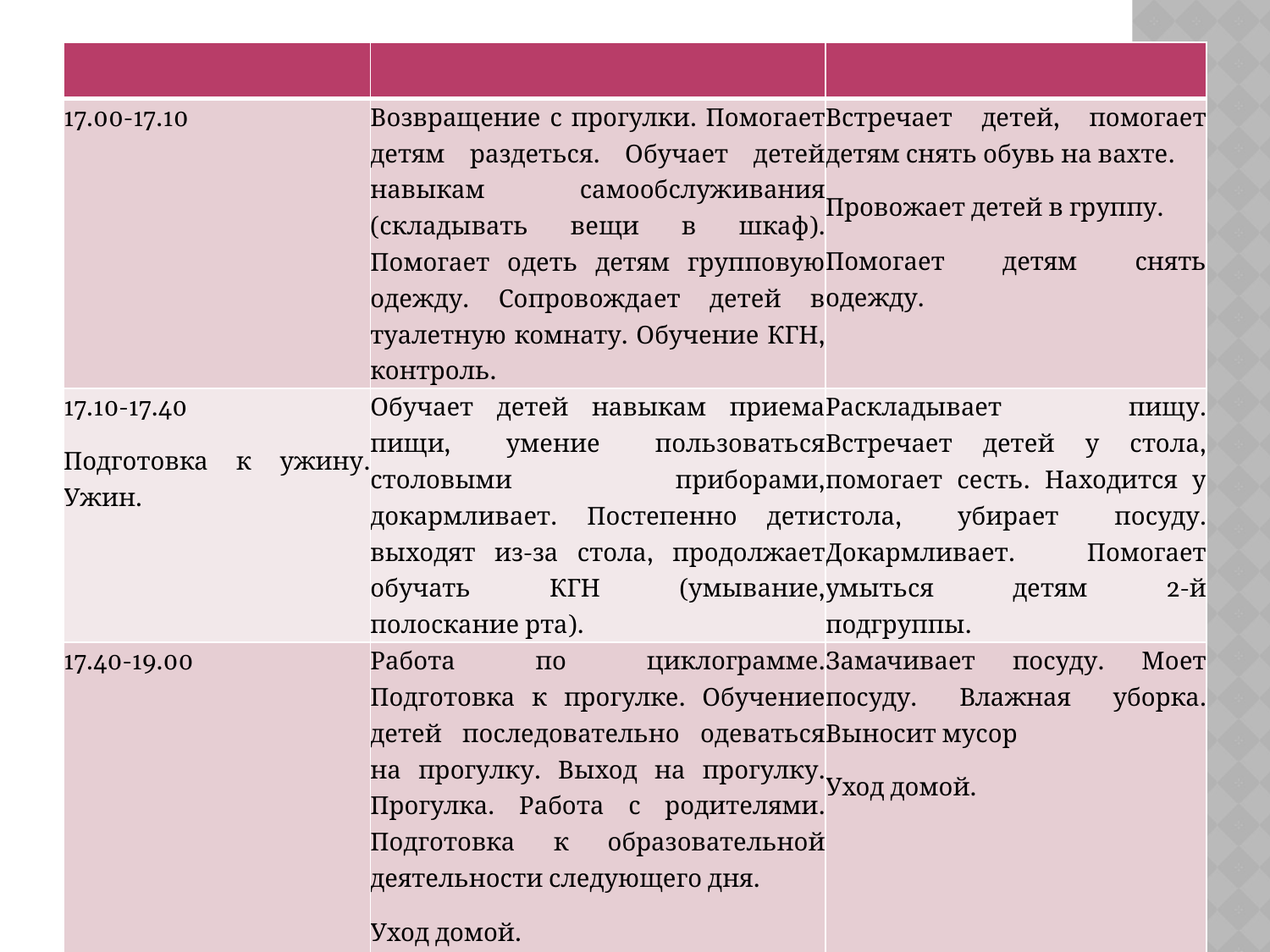

|  |  |  |
| --- | --- | --- |
| 17.00-17.10 | Возвращение с прогулки. Помогает детям раздеться. Обучает детей навыкам самообслуживания (складывать вещи в шкаф). Помогает одеть детям групповую одежду. Сопровождает детей в туалетную комнату. Обучение КГН, контроль. | Встречает детей, помогает детям снять обувь на вахте. Провожает детей в группу. Помогает детям снять одежду. |
| 17.10-17.40 Подготовка к ужину. Ужин. | Обучает детей навыкам приема пищи, умение пользоваться столовыми приборами, докармливает. Постепенно дети выходят из-за стола, продолжает обучать КГН (умывание, полоскание рта). | Раскладывает пищу. Встречает детей у стола, помогает сесть. Находится у стола, убирает посуду. Докармливает. Помогает умыться детям 2-й подгруппы. |
| 17.40-19.00 | Работа по циклограмме. Подготовка к прогулке. Обучение детей последовательно одеваться на прогулку. Выход на прогулку. Прогулка. Работа с родителями. Подготовка к образовательной деятельности следующего дня. Уход домой. | Замачивает посуду. Моет посуду. Влажная уборка. Выносит мусор Уход домой. |
#